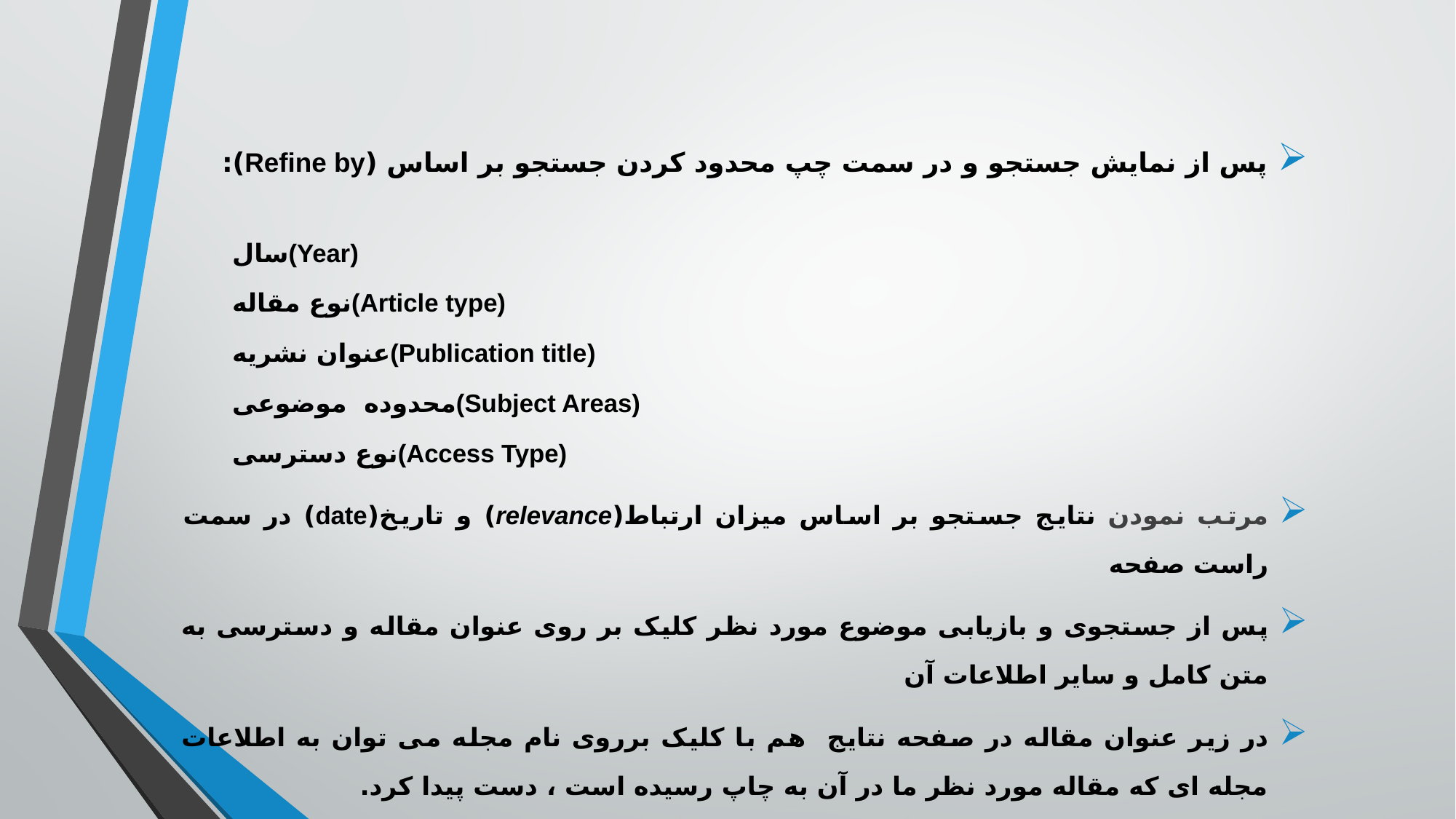

پس از نمایش جستجو و در سمت چپ محدود کردن جستجو بر اساس (Refine by):
سال(Year)
نوع مقاله(Article type)
عنوان نشریه(Publication title)
محدوده  موضوعی(Subject Areas)
نوع دسترسی(Access Type)
مرتب نمودن نتایج جستجو بر اساس میزان ارتباط(relevance) و تاریخ(date) در سمت راست صفحه
پس از جستجوی و بازیابی موضوع مورد نظر کلیک بر روی عنوان مقاله و دسترسی به متن کامل و سایر اطلاعات آن
در زیر عنوان مقاله در صفحه نتایج  هم با کلیک برروی نام مجله می توان به اطلاعات مجله ای که مقاله مورد نظر ما در آن به چاپ رسیده است ، دست پیدا کرد.